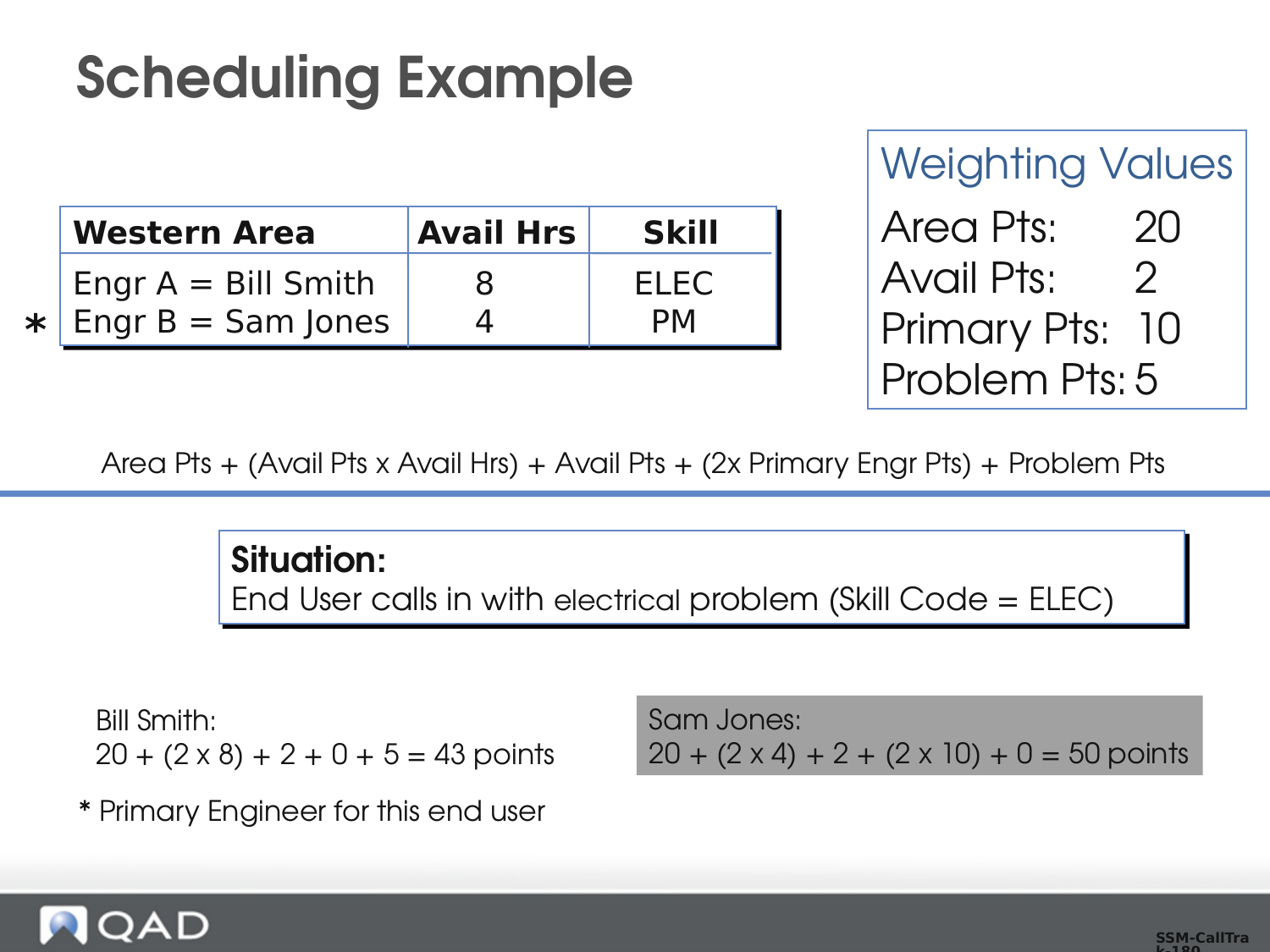

# Scheduling Example
Weighting Values

Area Pts:	20
Avail Pts:	2
Primary Pts:	10
Problem Pts:	5
Western Area	     Avail Hrs	      Skill
Engr A = Bill Smith	   8	         ELEC
Engr B = Sam Jones	   4	         PM

*
Area Pts + (Avail Pts x Avail Hrs) + Avail Pts + (2x Primary Engr Pts) + Problem Pts

Situation:
End User calls in with electrical problem (Skill Code = ELEC)
Sam Jones:
20 + (2 x 4) + 2 + (2 x 10) + 0 = 50 points
Bill Smith:
20 + (2 x 8) + 2 + 0 + 5 = 43 points
* Primary Engineer for this end user
SSM-CallTrak-180